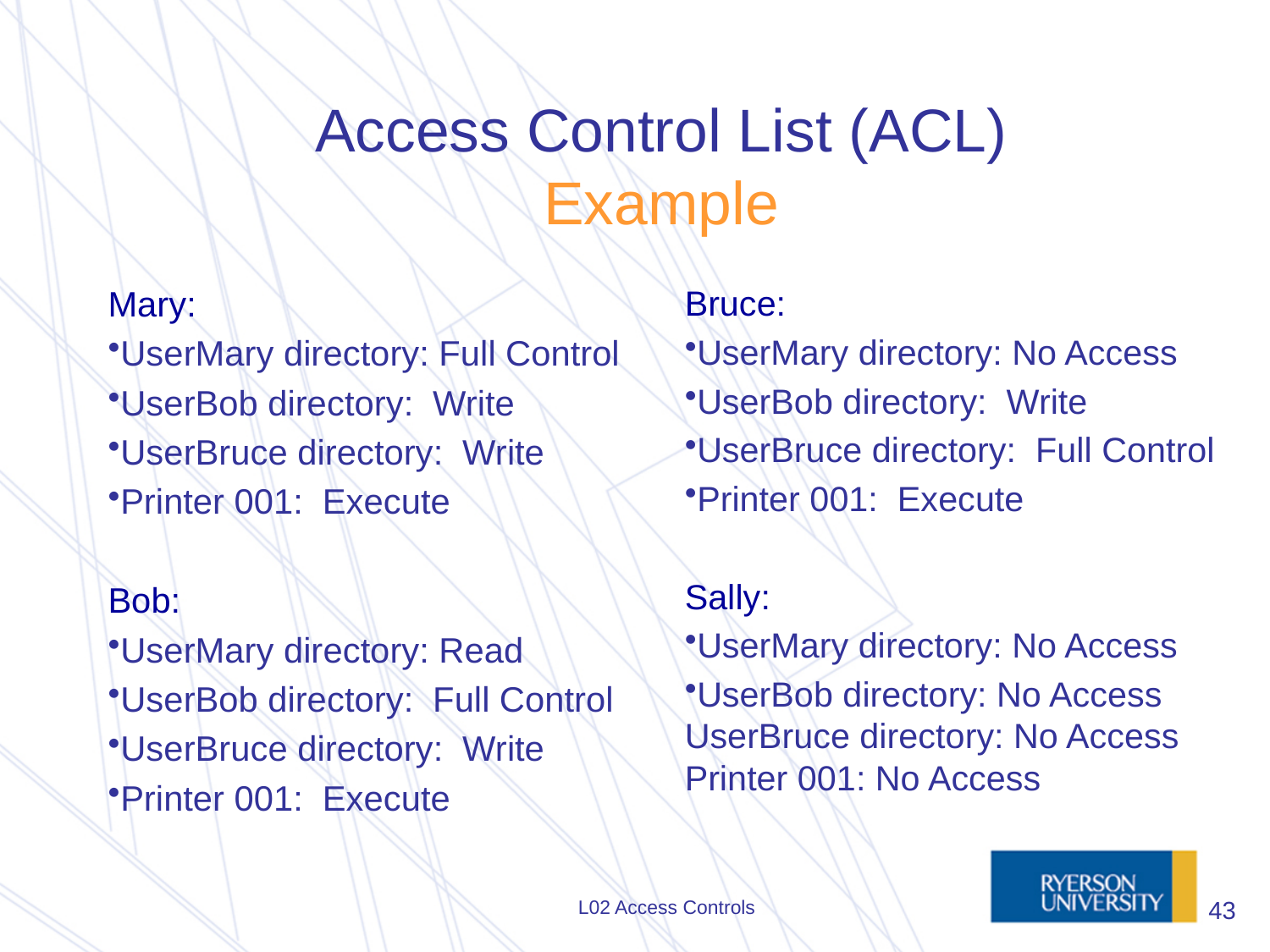

# Access Control List (ACL) Example
Mary:
UserMary directory: Full Control
UserBob directory:  Write
UserBruce directory:  Write
Printer 001:  Execute

Bob:
UserMary directory: Read
UserBob directory:  Full Control
UserBruce directory:  Write
Printer 001:  Execute
Bruce:
UserMary directory: No Access
UserBob directory:  Write
UserBruce directory:  Full Control
Printer 001:  Execute

Sally:
UserMary directory: No Access
UserBob directory: No Access UserBruce directory: No Access Printer 001: No Access
L02 Access Controls
43